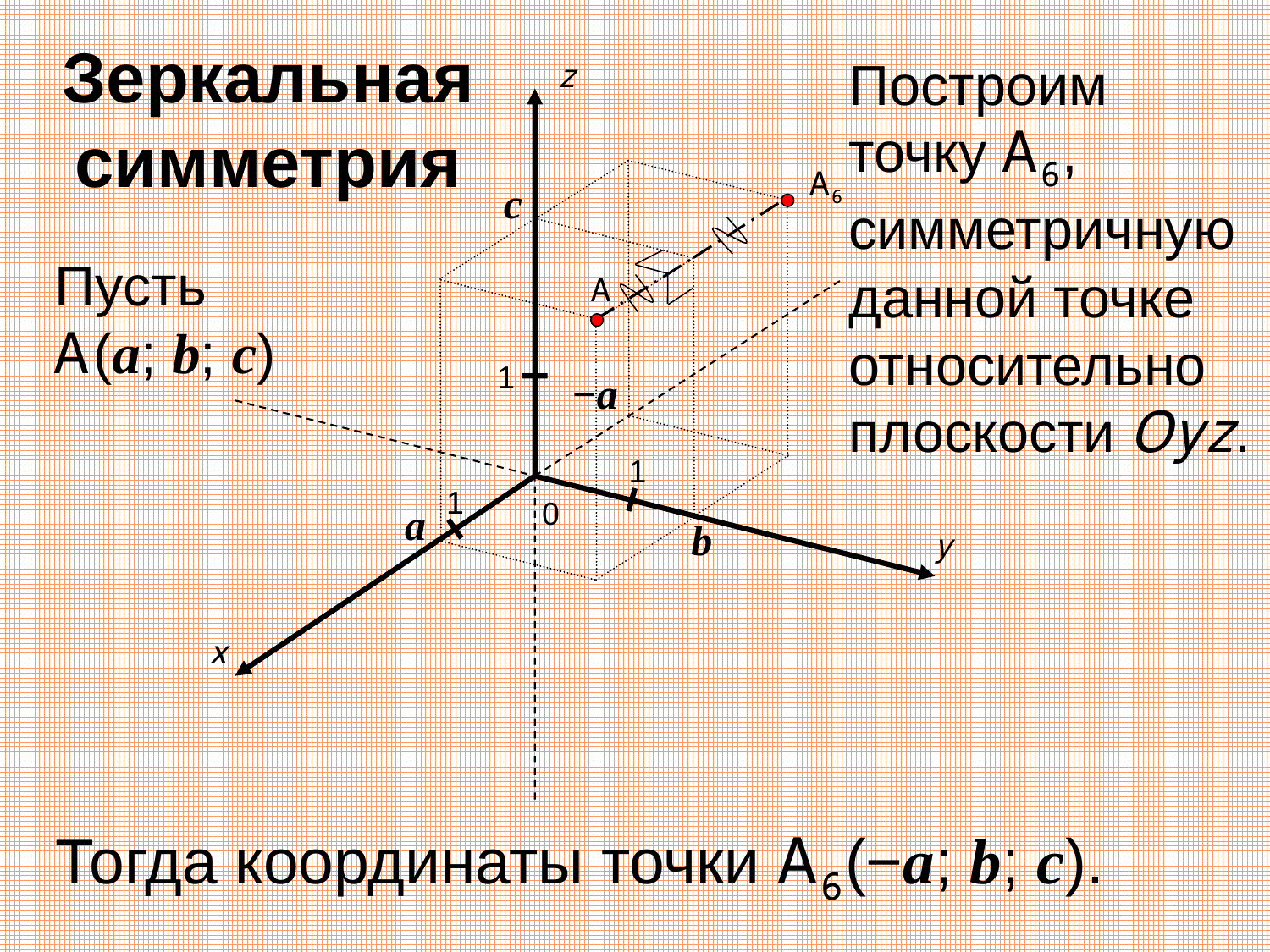

Зеркальная симметрия
Построим точку A6, симметричную данной точке относительно плоскости Oyz.
z

A6

c

Пусть A(a; b; c)

A

1
−a

1

1
0

a
b

y

x
Тогда координаты точки A6(−a; b; c).